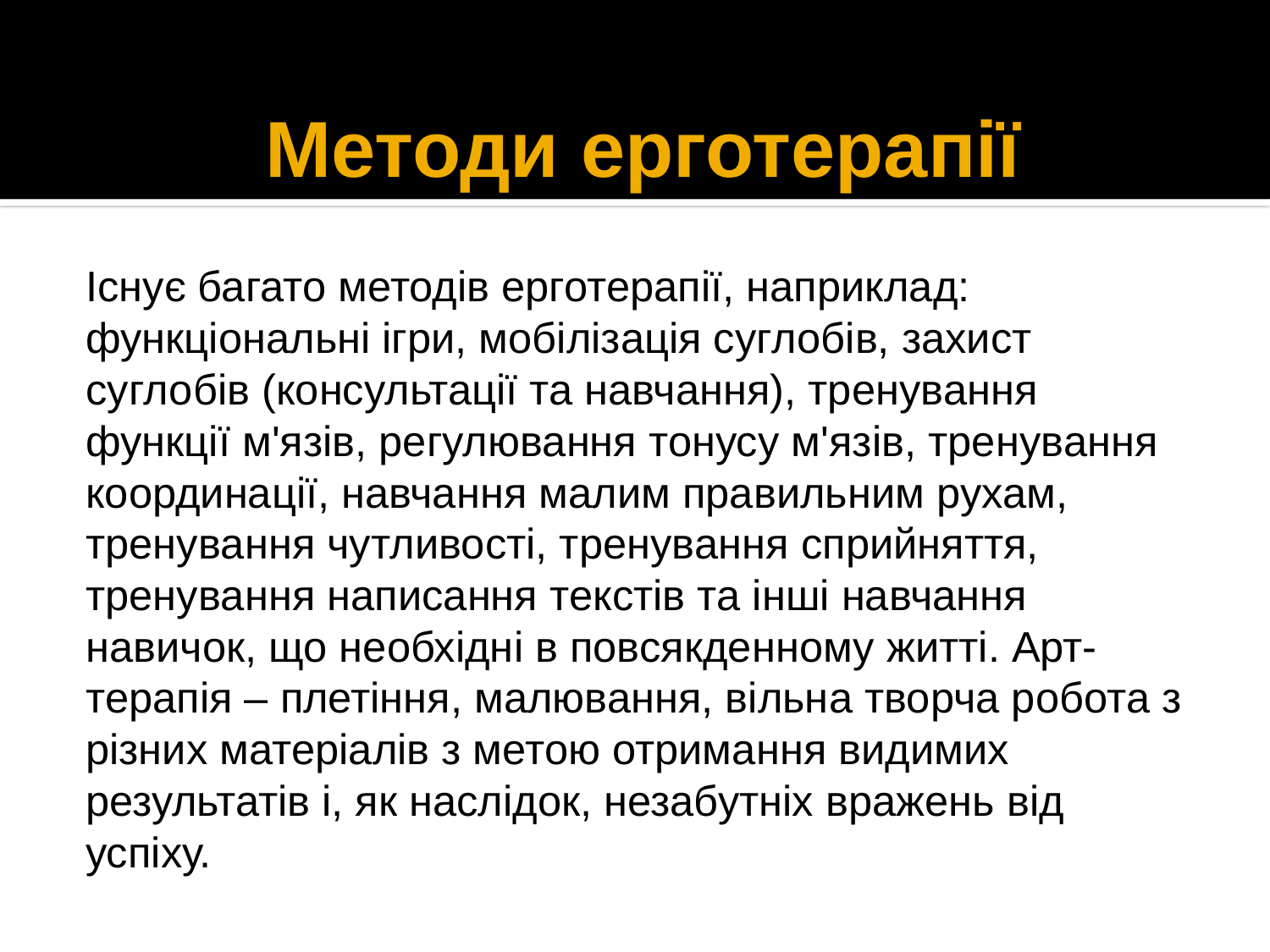

# Методи ерготерапії
Існує багато методів ерготерапії, наприклад: функціональні ігри, мобілізація суглобів, захист суглобів (консультації та навчання), тренування функції м'язів, регулювання тонусу м'язів, тренування координації, навчання малим правильним рухам, тренування чутливості, тренування сприйняття, тренування написання текстів та інші навчання навичок, що необхідні в повсякденному житті. Арт-терапія – плетіння, малювання, вільна творча робота з різних матеріалів з метою отримання видимих результатів і, як наслідок, незабутніх вражень від успіху.